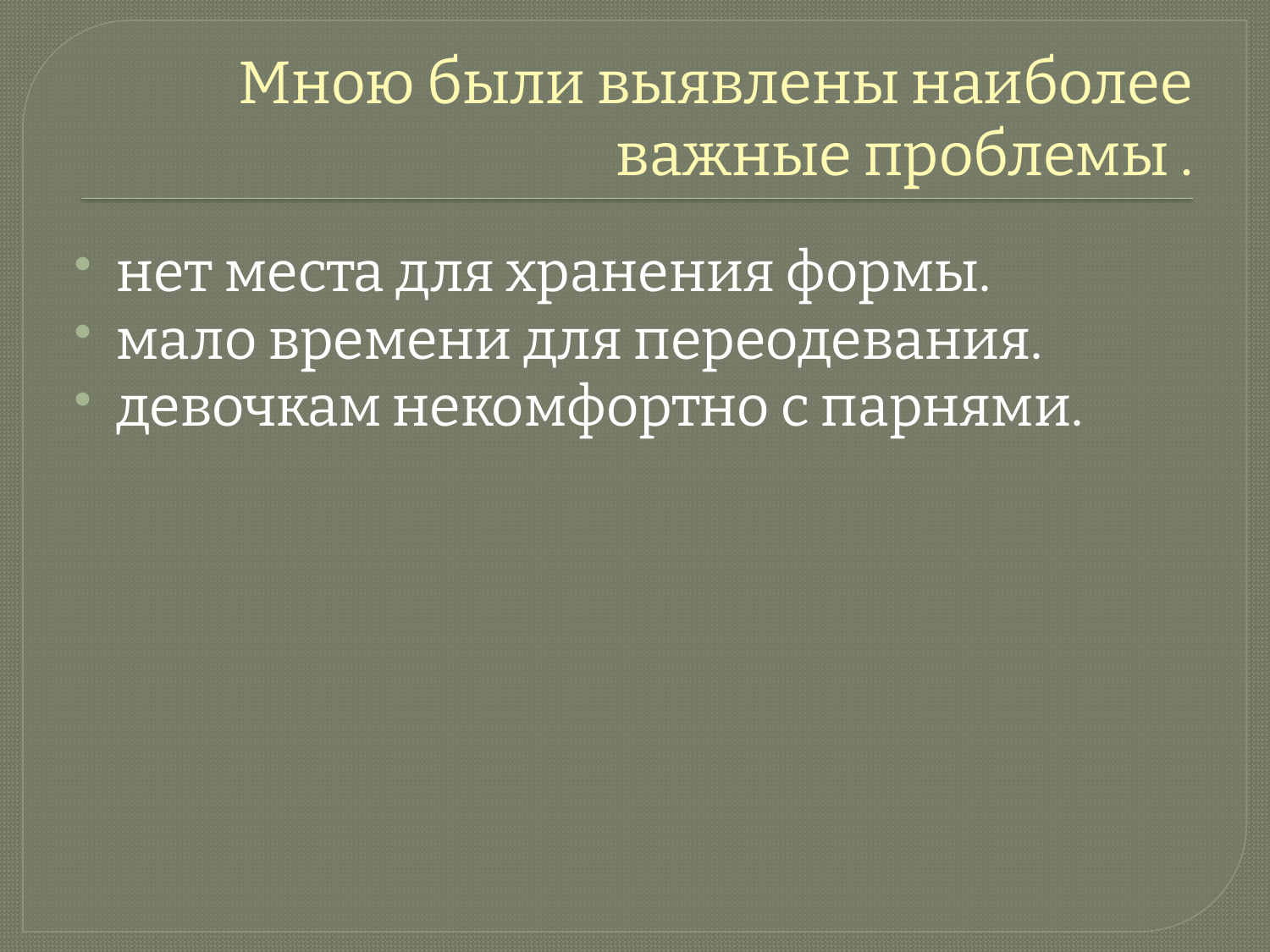

# Мною были выявлены наиболее важные проблемы .
нет места для хранения формы.
мало времени для переодевания.
девочкам некомфортно с парнями.